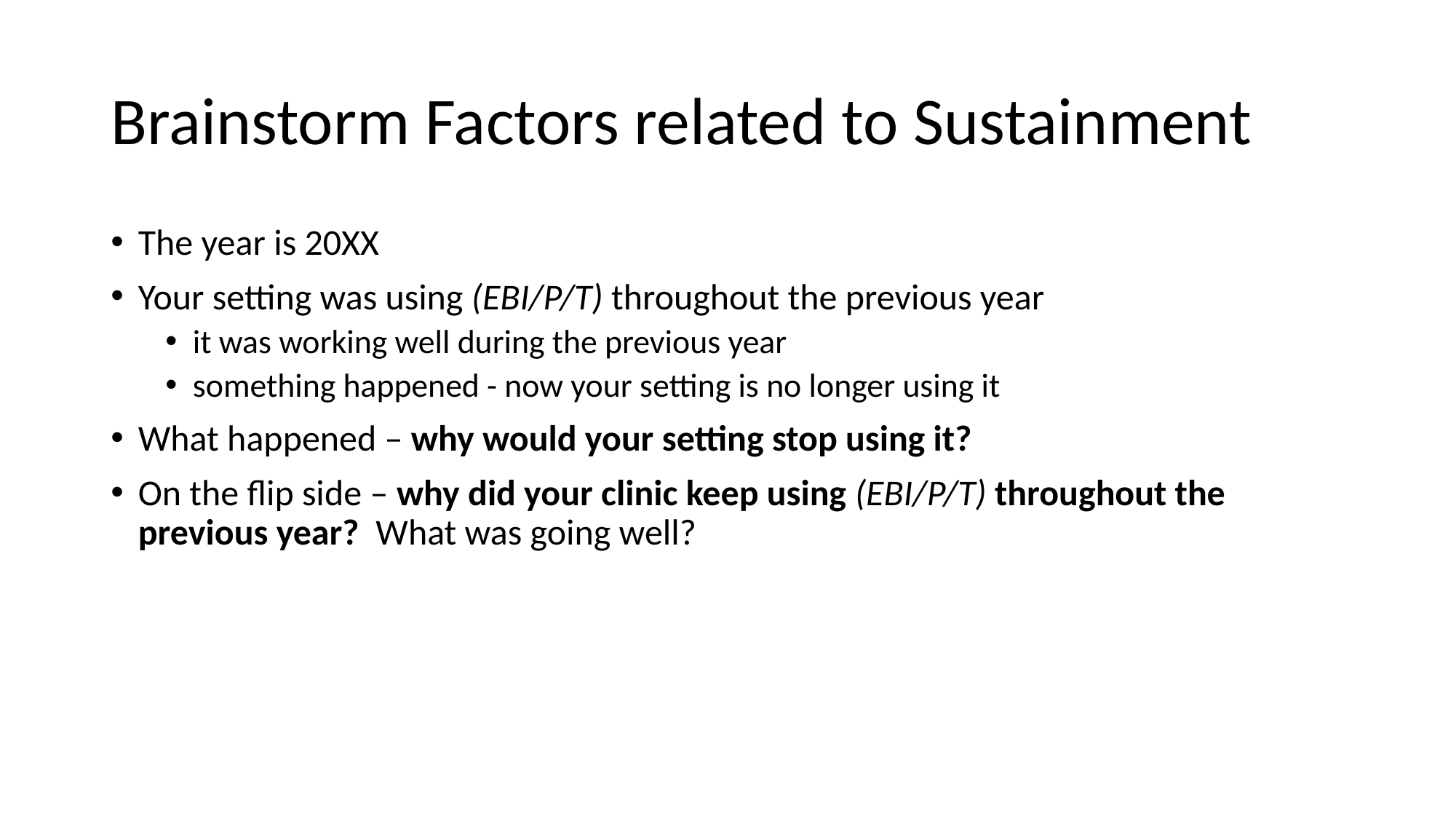

# Brainstorm Factors related to Sustainment
The year is 20XX
Your setting was using (EBI/P/T) throughout the previous year
it was working well during the previous year
something happened - now your setting is no longer using it
What happened – why would your setting stop using it?
On the flip side – why did your clinic keep using (EBI/P/T) throughout the previous year?  What was going well?